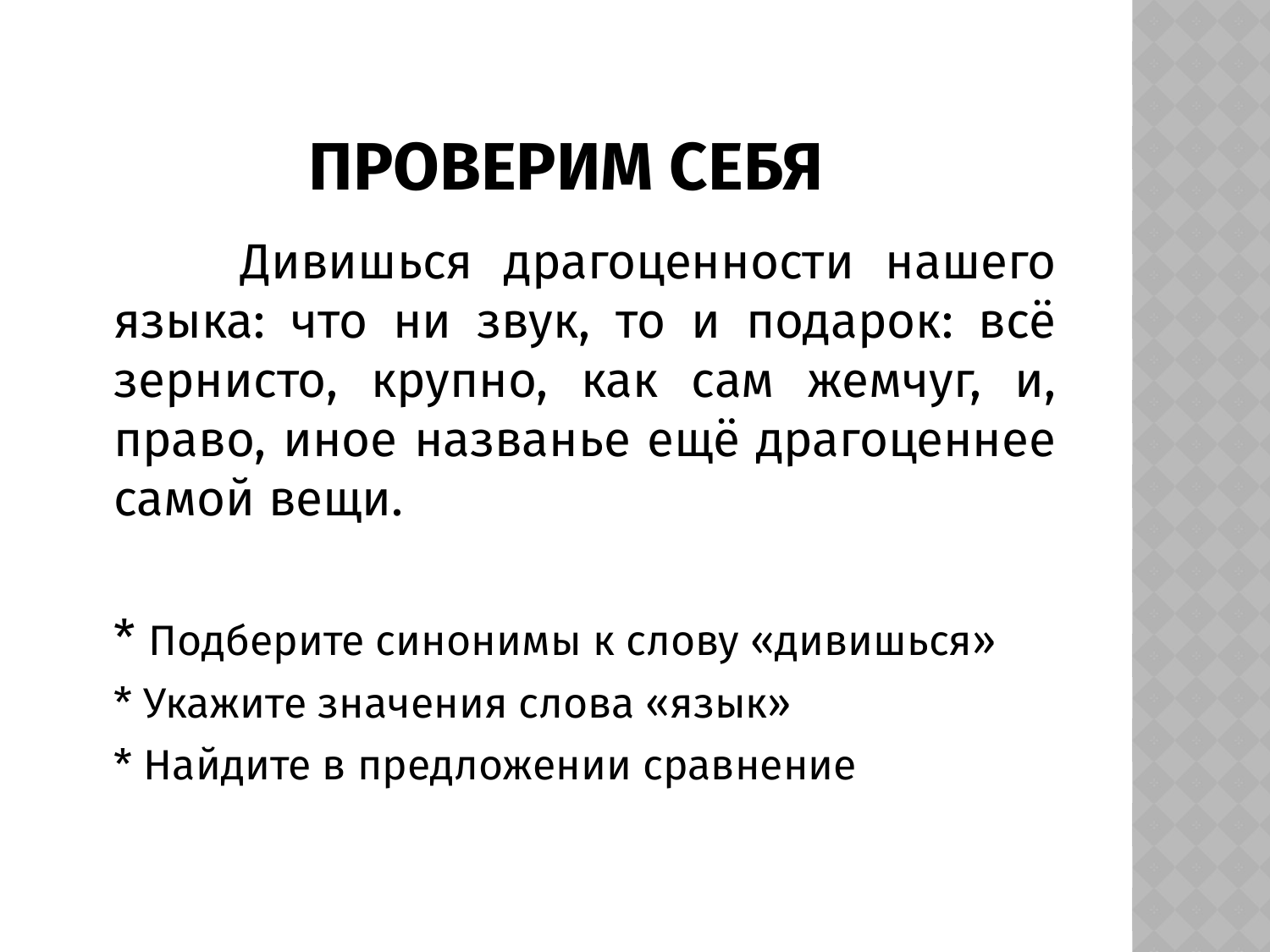

# Проверим себя
		Дивишься драгоценности нашего языка: что ни звук, то и подарок: всё зернисто, крупно, как сам жемчуг, и, право, иное названье ещё драгоценнее самой вещи.

	* Подберите синонимы к слову «дивишься»
	* Укажите значения слова «язык»
	* Найдите в предложении сравнение